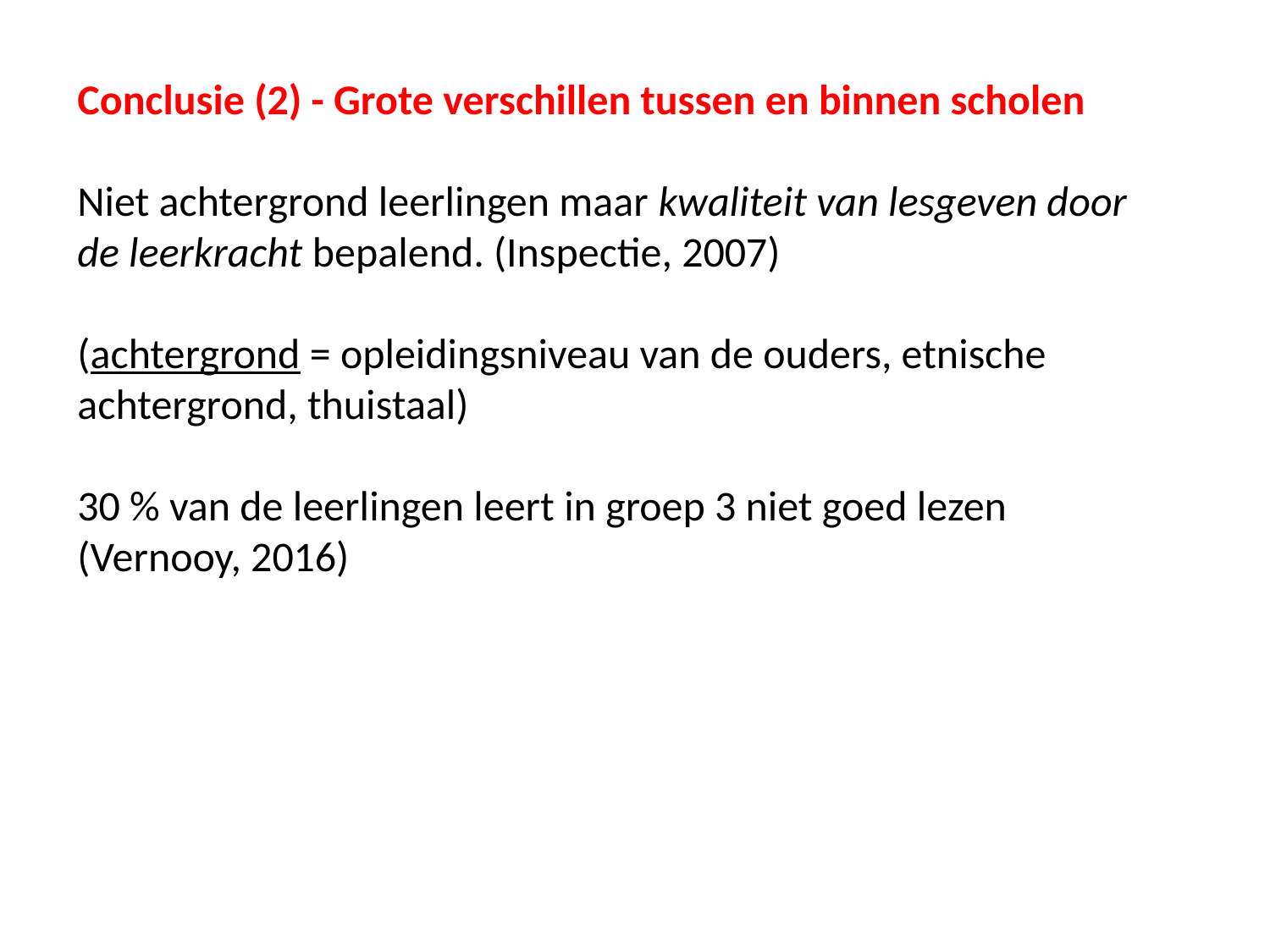

Conclusie (2) - Grote verschillen tussen en binnen scholen

Niet achter­grond leerlingen maar kwaliteit van lesgeven door de leerkracht bepalend. (Inspectie, 2007)

(achtergrond = opleidingsniveau van de ouders, etnische achtergrond, thuistaal)

30 % van de leerlingen leert in groep 3 niet goed lezen (Vernooy, 2016)